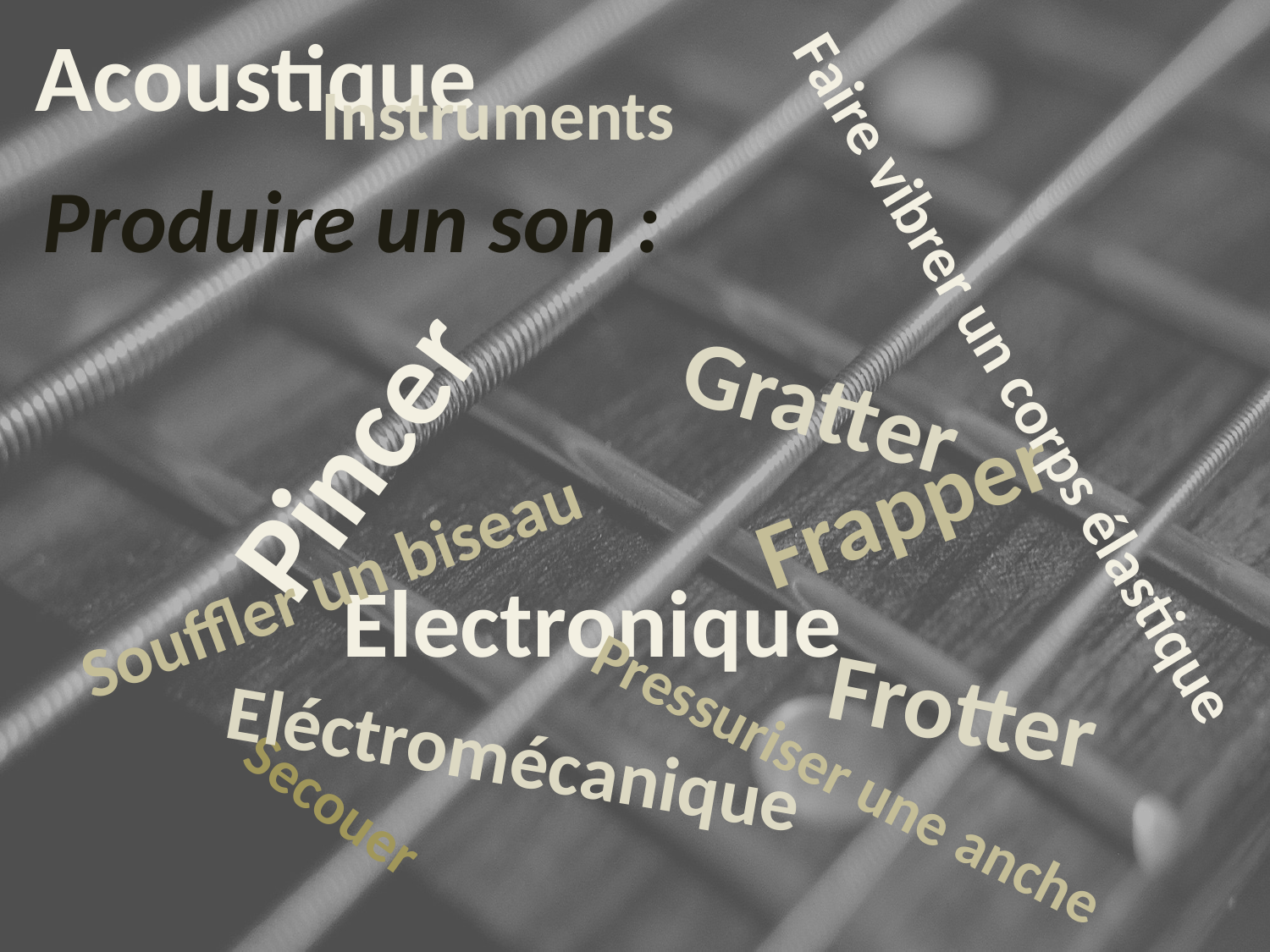

Acoustique
Instruments
Produire un son :

Faire vibrer un corps élastique
Gratter
Pincer
Frapper
Souffler un biseau
Electronique
Frotter
Eléctromécanique
Pressuriser une anche
Secouer